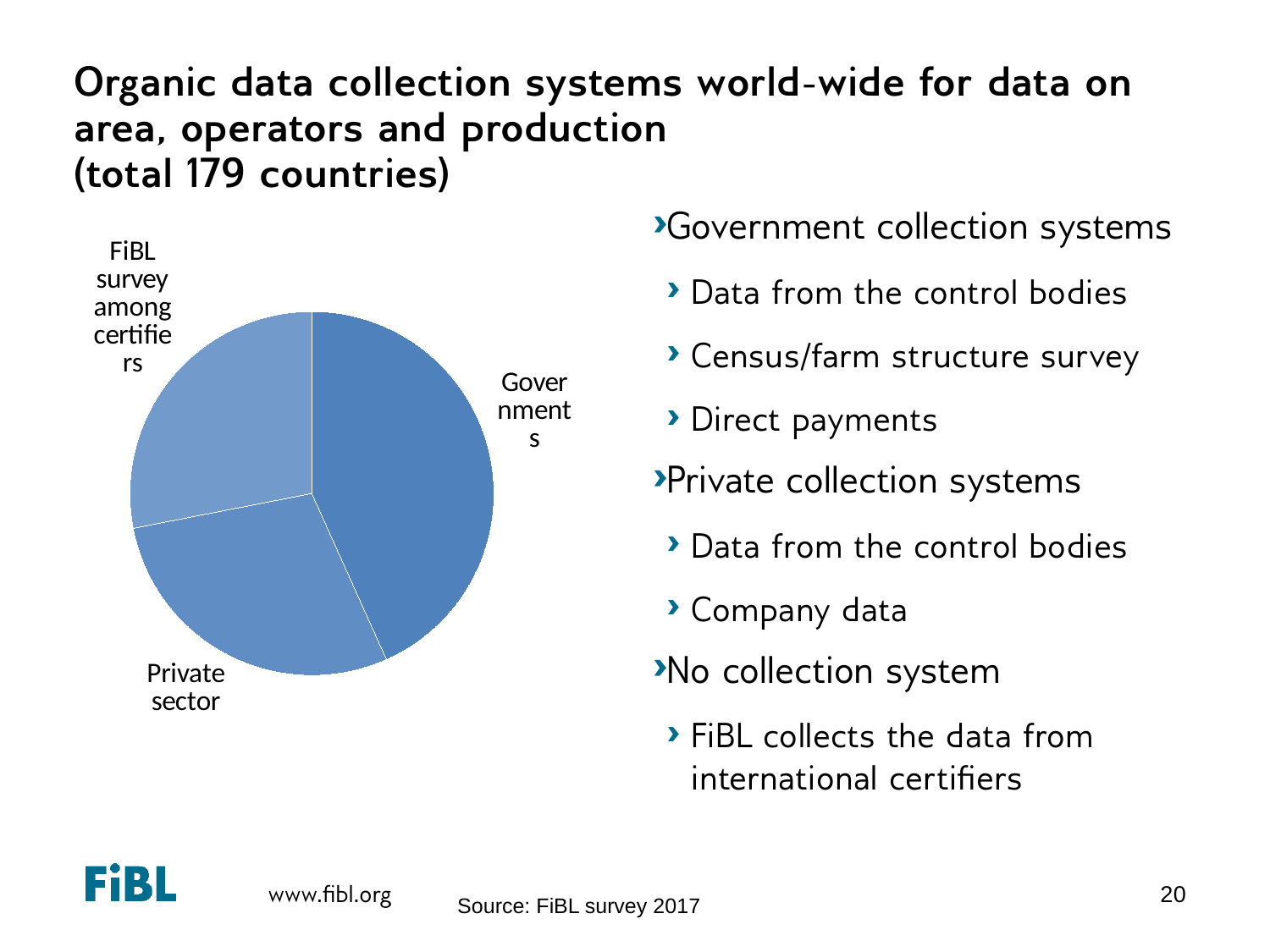

# Organic data collection systems world-wide for data on area, operators and production (total 179 countries)

### Chart

| Category | Number of countries |
|---|---|
| Governments | 74.0 |
| Private sector | 49.0 |
| FiBL survey among certifiers | 48.0 |
Government collection systems
Data from the control bodies
Census/farm structure survey
Direct payments
Private collection systems
Data from the control bodies
Company data
No collection system
FiBL collects the data from international certifiers
20
Source: FiBL survey 2017